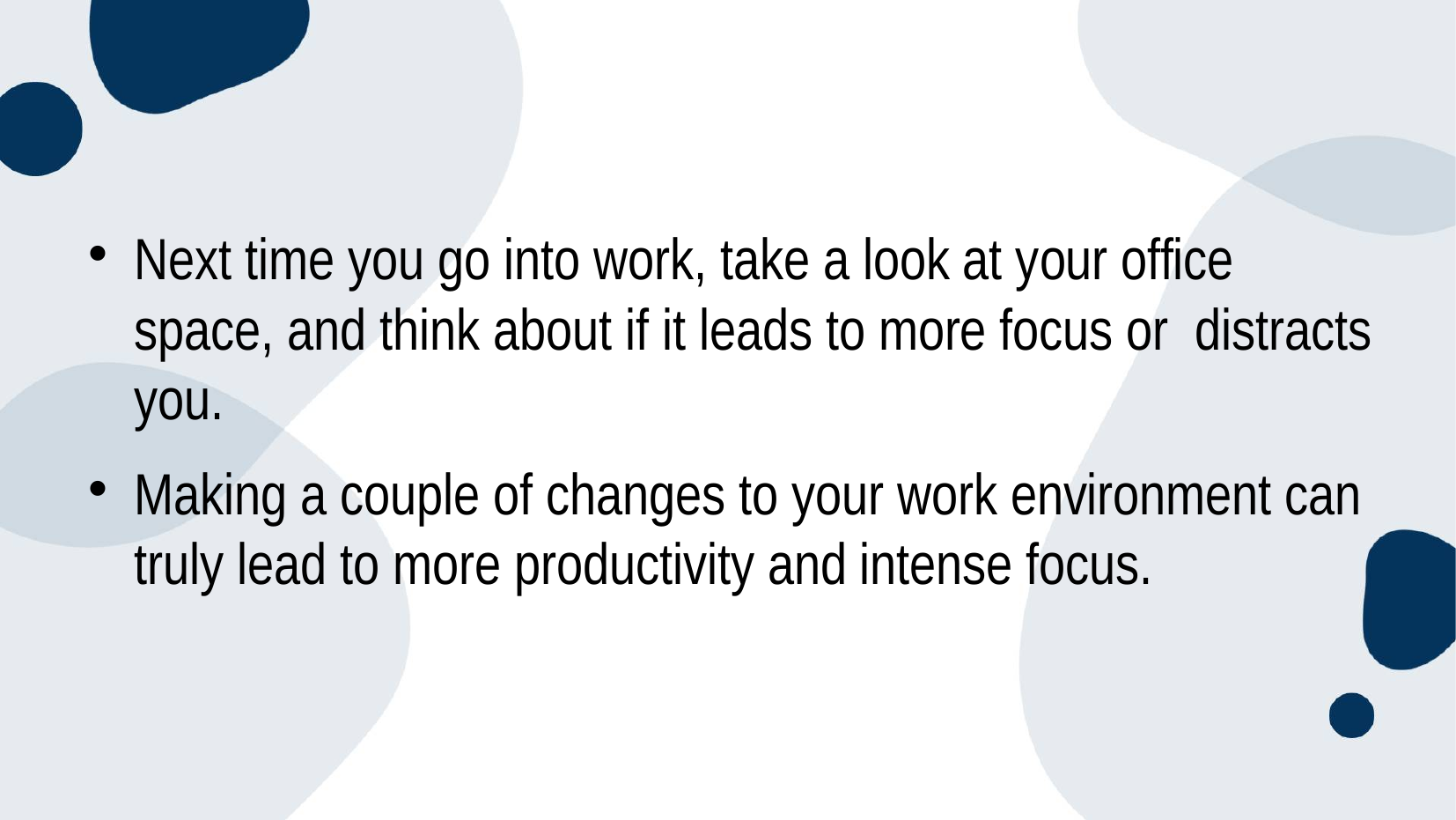

Next time you go into work, take a look at your office space, and think about if it leads to more focus or  distracts you.
Making a couple of changes to your work environment can truly lead to more productivity and intense focus.